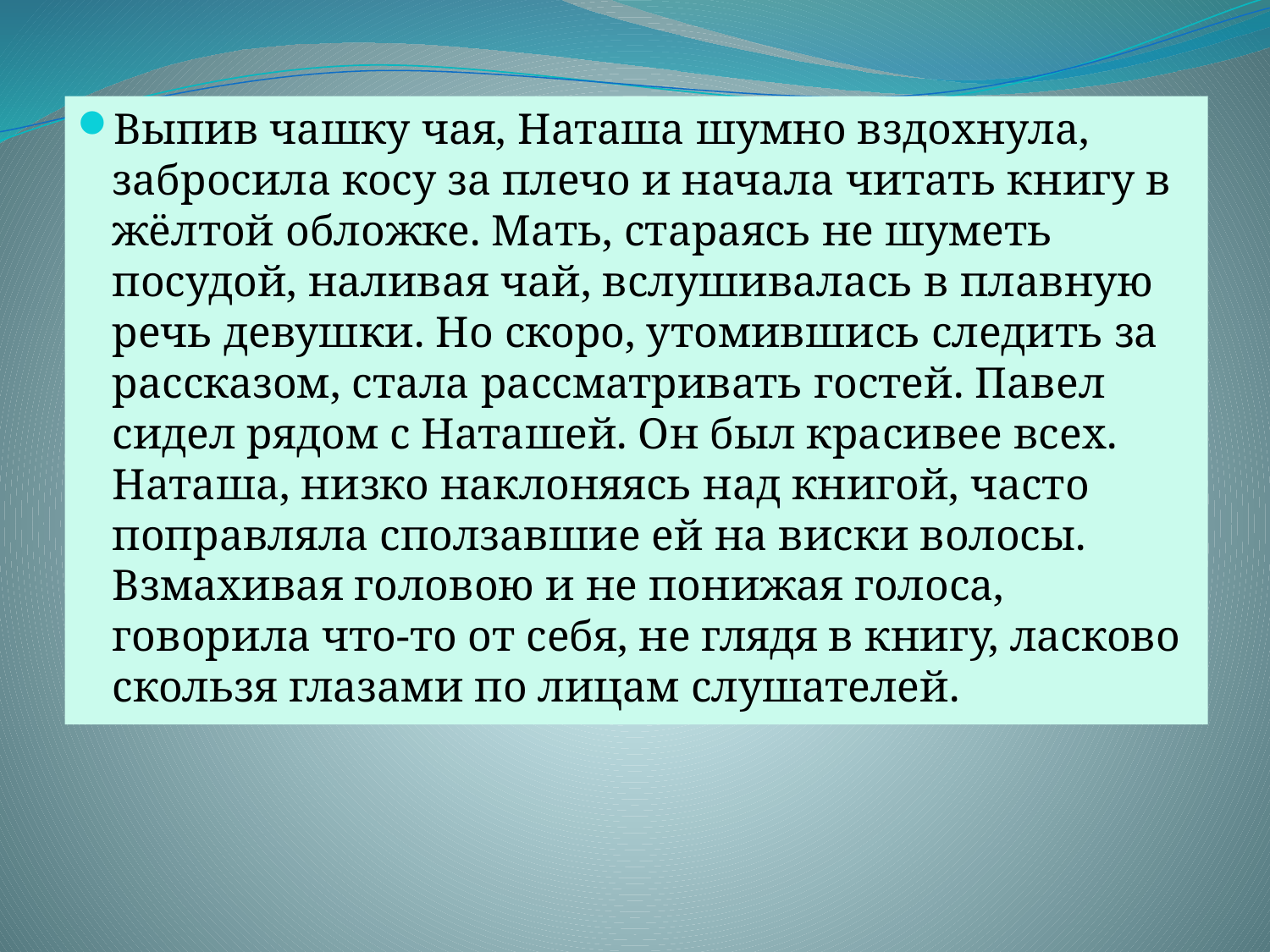

Выпив чашку чая, Наташа шумно вздохнула, забросила косу за плечо и начала читать книгу в жёлтой обложке. Мать, стараясь не шуметь посудой, наливая чай, вслушивалась в плавную речь девушки. Но скоро, утомившись следить за рассказом, стала рассматривать гостей. Павел сидел рядом с Наташей. Он был красивее всех. Наташа, низко наклоняясь над книгой, часто поправляла сползавшие ей на виски волосы. Взмахивая головою и не понижая голоса, говорила что-то от себя, не глядя в книгу, ласково скользя глазами по лицам слушателей.